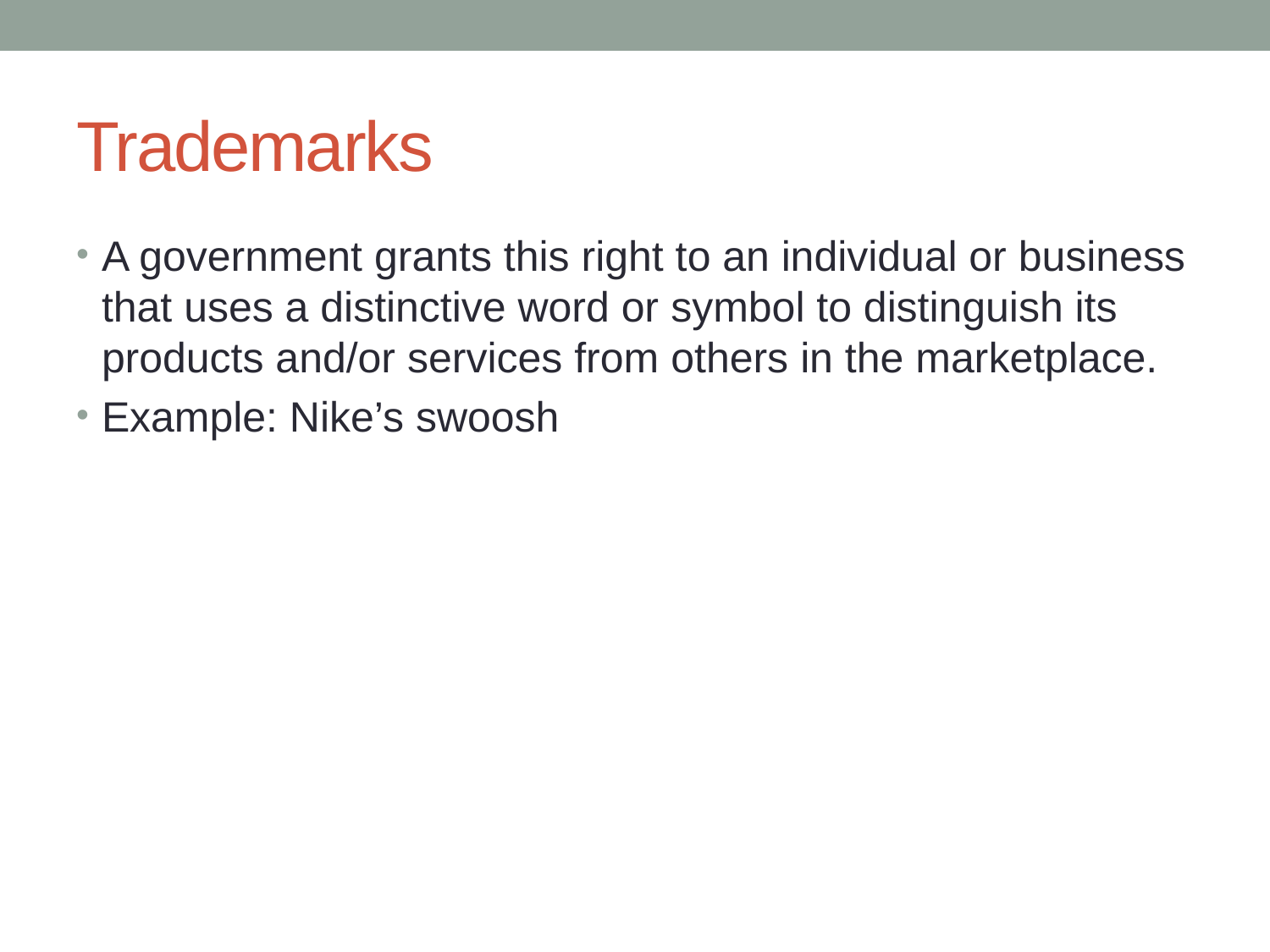

# Trademarks
A government grants this right to an individual or business that uses a distinctive word or symbol to distinguish its products and/or services from others in the marketplace.
Example: Nike’s swoosh